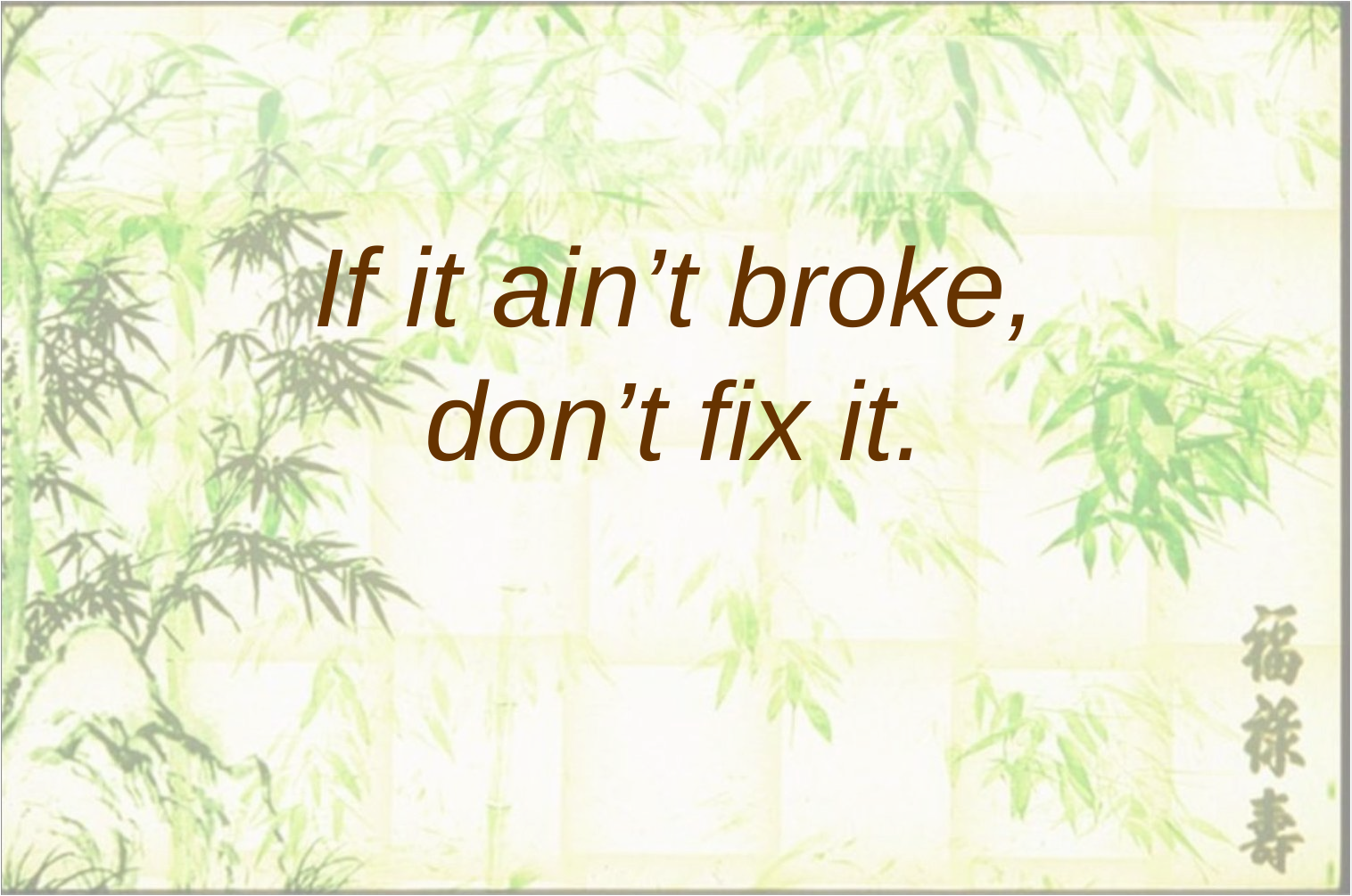

If it ain’t broke,
don’t fix it.